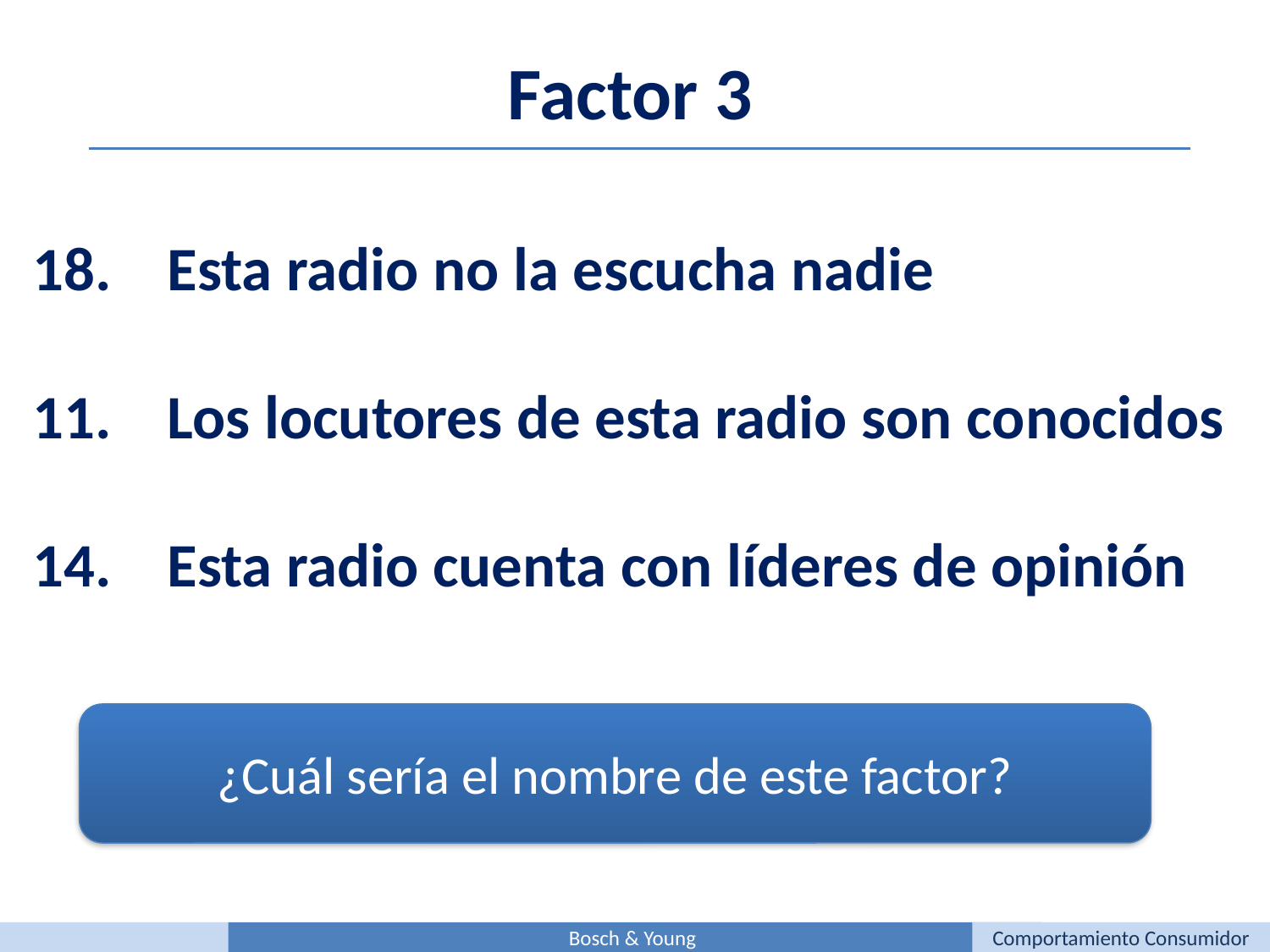

Factor 3
18.    Esta radio no la escucha nadie

11.    Los locutores de esta radio son conocidos

14.    Esta radio cuenta con líderes de opinión

¿Cuál sería el nombre de este factor?

Bosch & Young
Comportamiento Consumidor